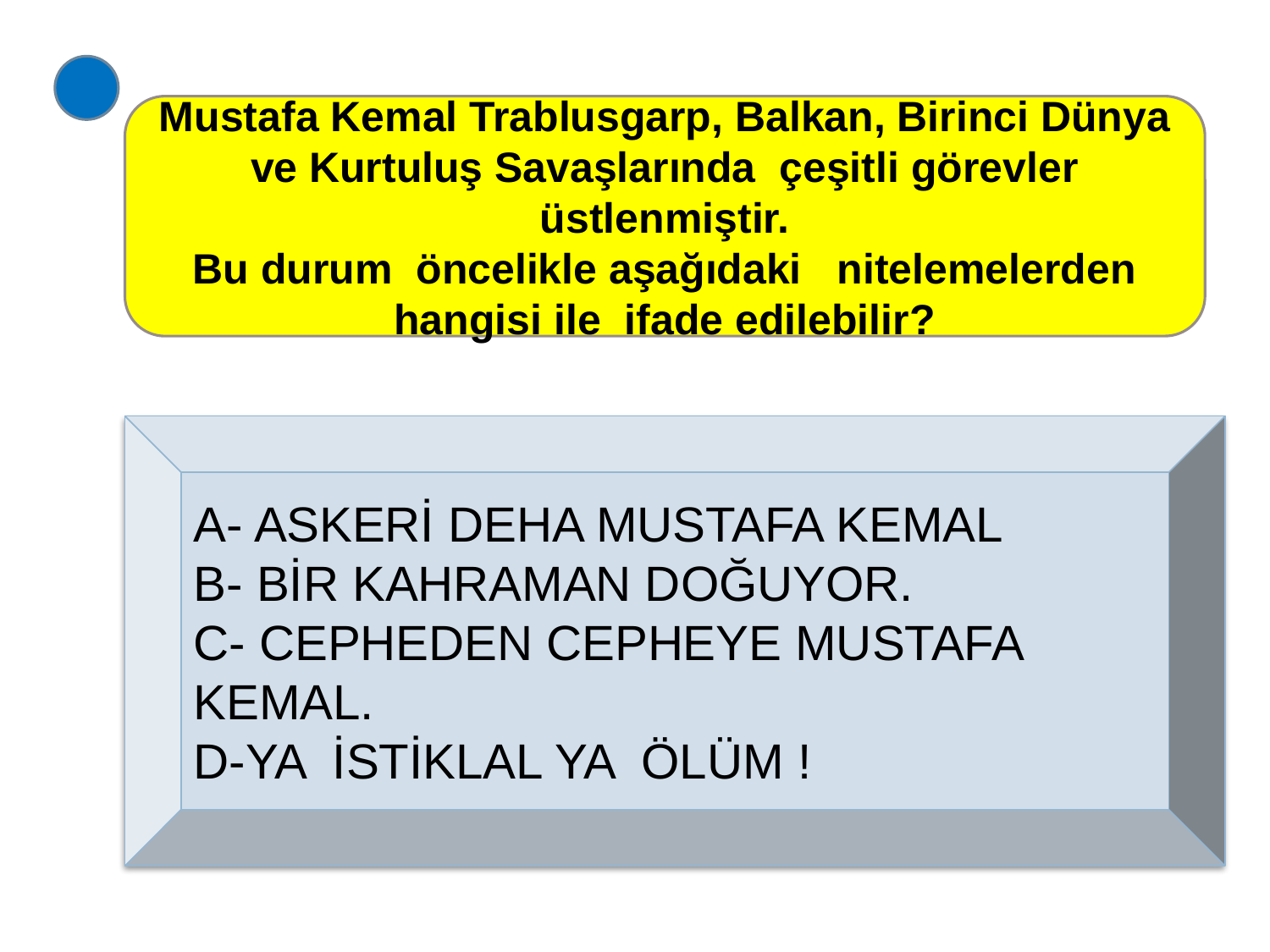

Mustafa Kemal Trablusgarp, Balkan, Birinci Dünya ve Kurtuluş Savaşlarında  çeşitli görevler üstlenmiştir.
Bu durum  öncelikle aşağıdaki   nitelemelerden hangisi ile  ifade edilebilir?
A- ASKERİ DEHA MUSTAFA KEMAL
B- BİR KAHRAMAN DOĞUYOR.
C- CEPHEDEN CEPHEYE MUSTAFA  KEMAL.
D-YA  İSTİKLAL YA  ÖLÜM !